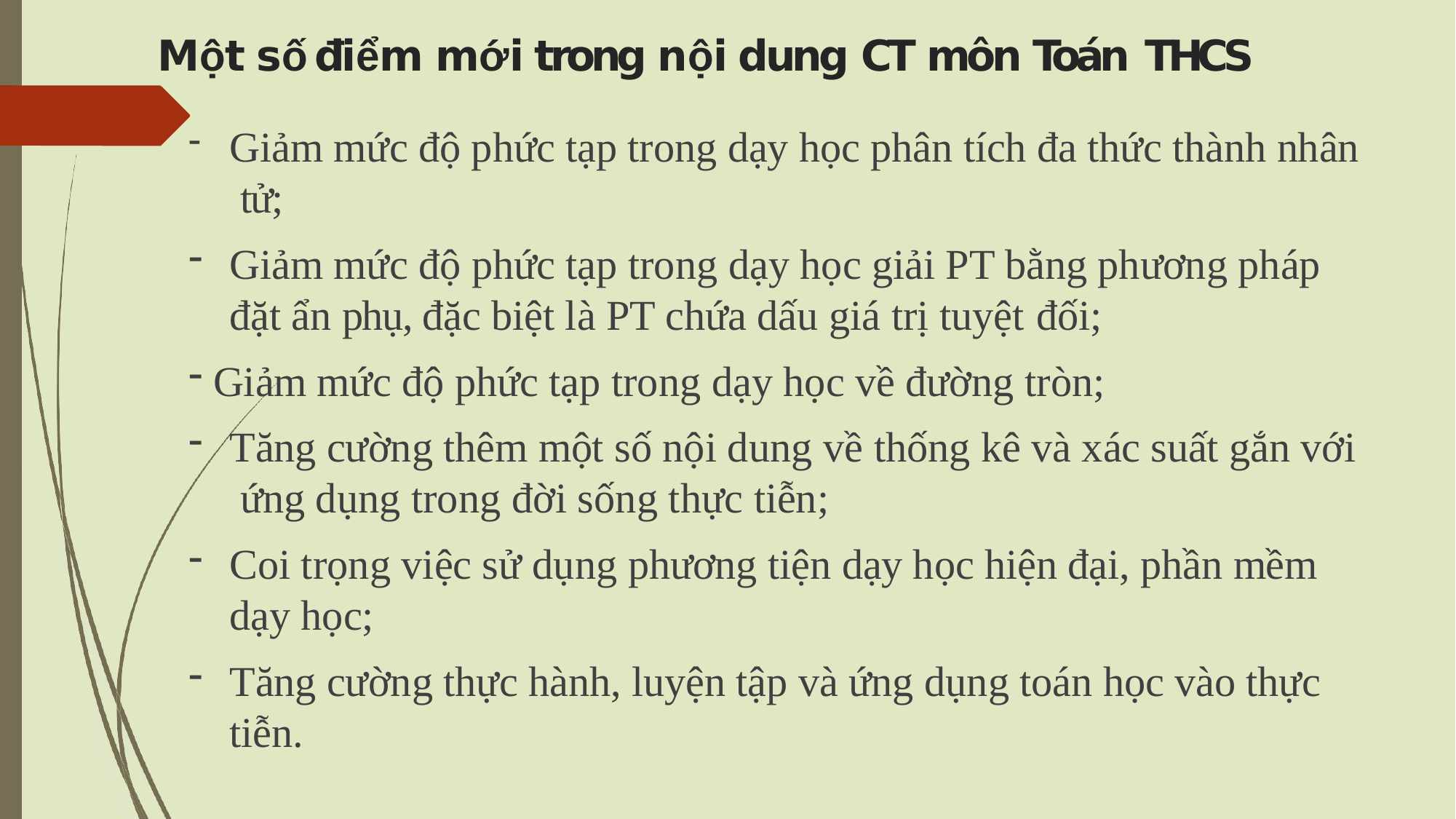

Một số điểm mới trong nội dung CT môn Toán THCS
Giảm mức độ phức tạp trong dạy học phân tích đa thức thành nhân  tử;
Giảm mức độ phức tạp trong dạy học giải PT bằng phương pháp  đặt ẩn phụ, đặc biệt là PT chứa dấu giá trị tuyệt đối;
Giảm mức độ phức tạp trong dạy học về đường tròn;
Tăng cường thêm một số nội dung về thống kê và xác suất gắn với  ứng dụng trong đời sống thực tiễn;
Coi trọng việc sử dụng phương tiện dạy học hiện đại, phần mềm  dạy học;
Tăng cường thực hành, luyện tập và ứng dụng toán học vào thực  tiễn.